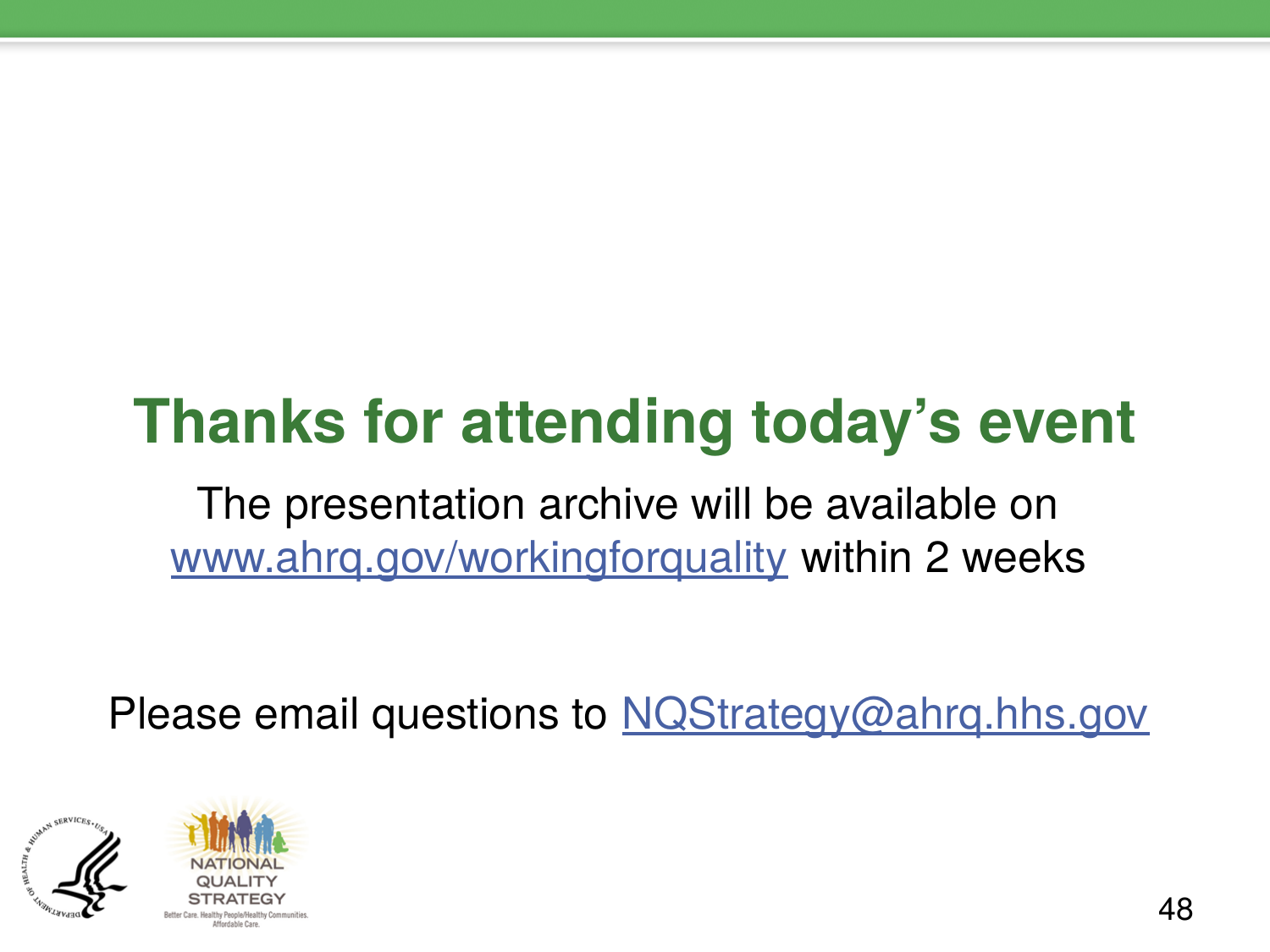

Thanks for attending today’s event
The presentation archive will be available on www.ahrq.gov/workingforquality within 2 weeks

Please email questions to NQStrategy@ahrq.hhs.gov
48